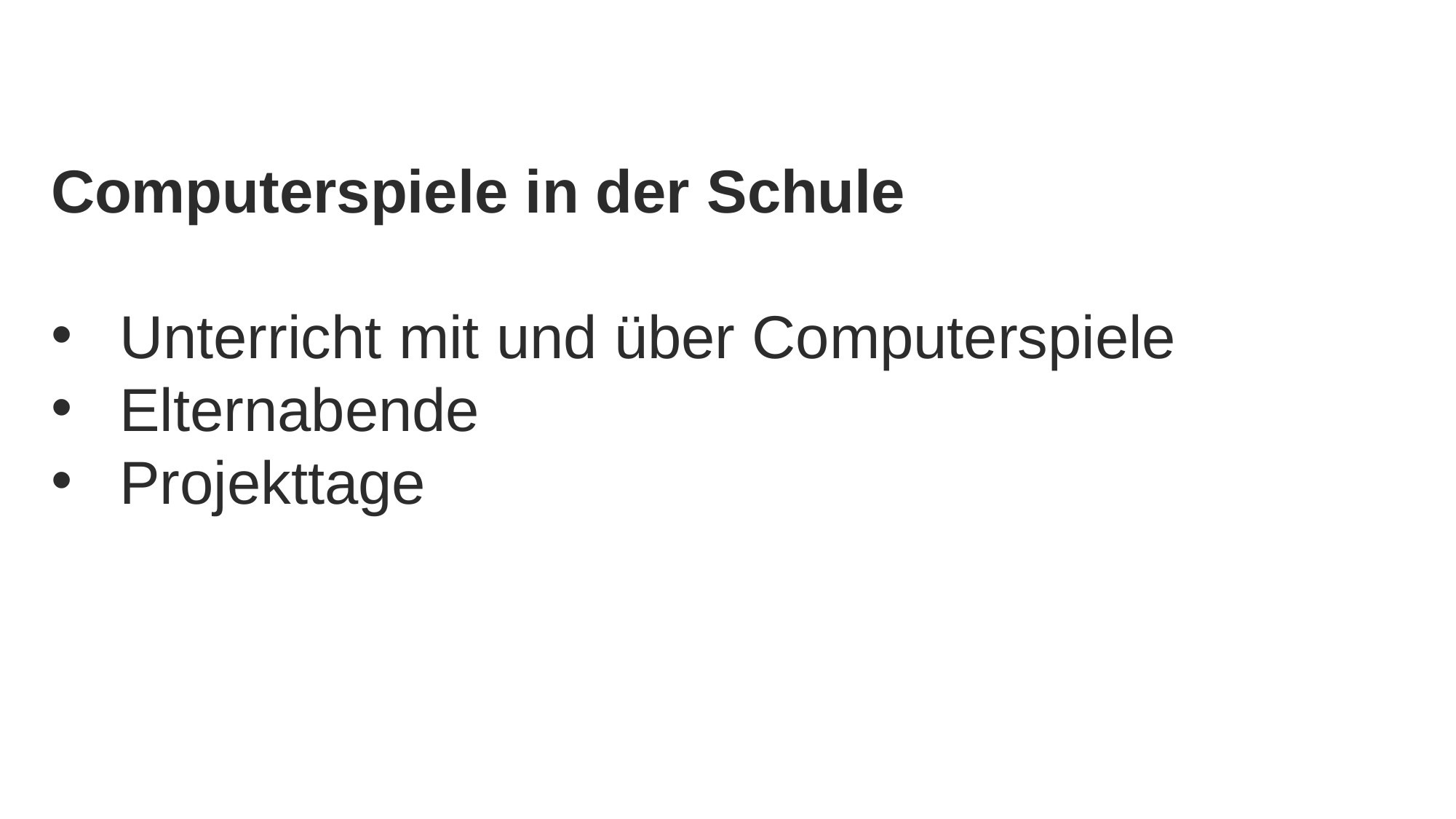

Computerspiele in der Schule

Unterricht mit und über Computerspiele
Elternabende
Projekttage